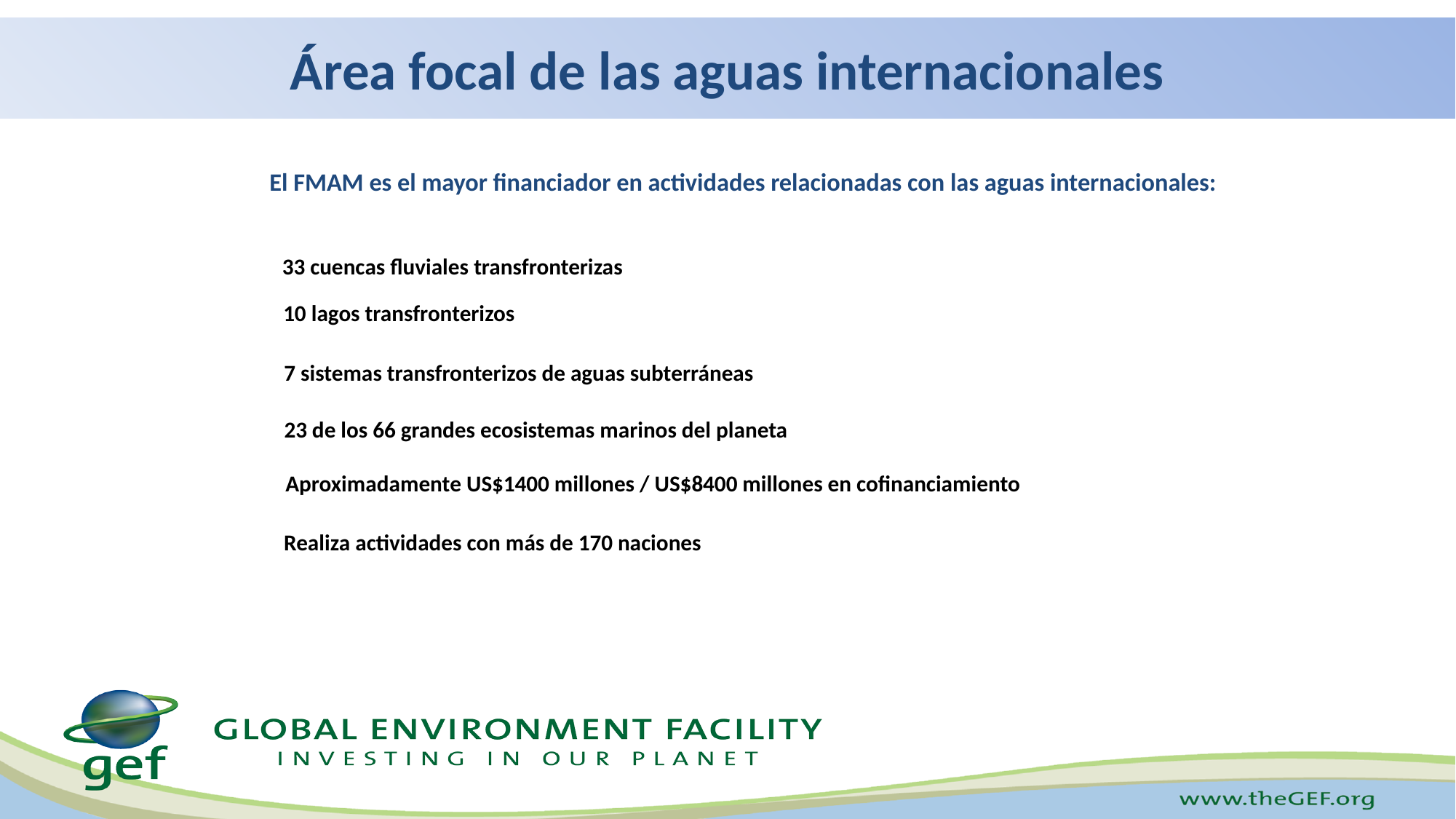

# Área focal de las aguas internacionales
El FMAM es el mayor financiador en actividades relacionadas con las aguas internacionales:

33 cuencas fluviales transfronterizas
10 lagos transfronterizos

7 sistemas transfronterizos de aguas subterráneas

23 de los 66 grandes ecosistemas marinos del planeta
Aproximadamente US$1400 millones / US$8400 millones en cofinanciamiento

Realiza actividades con más de 170 naciones